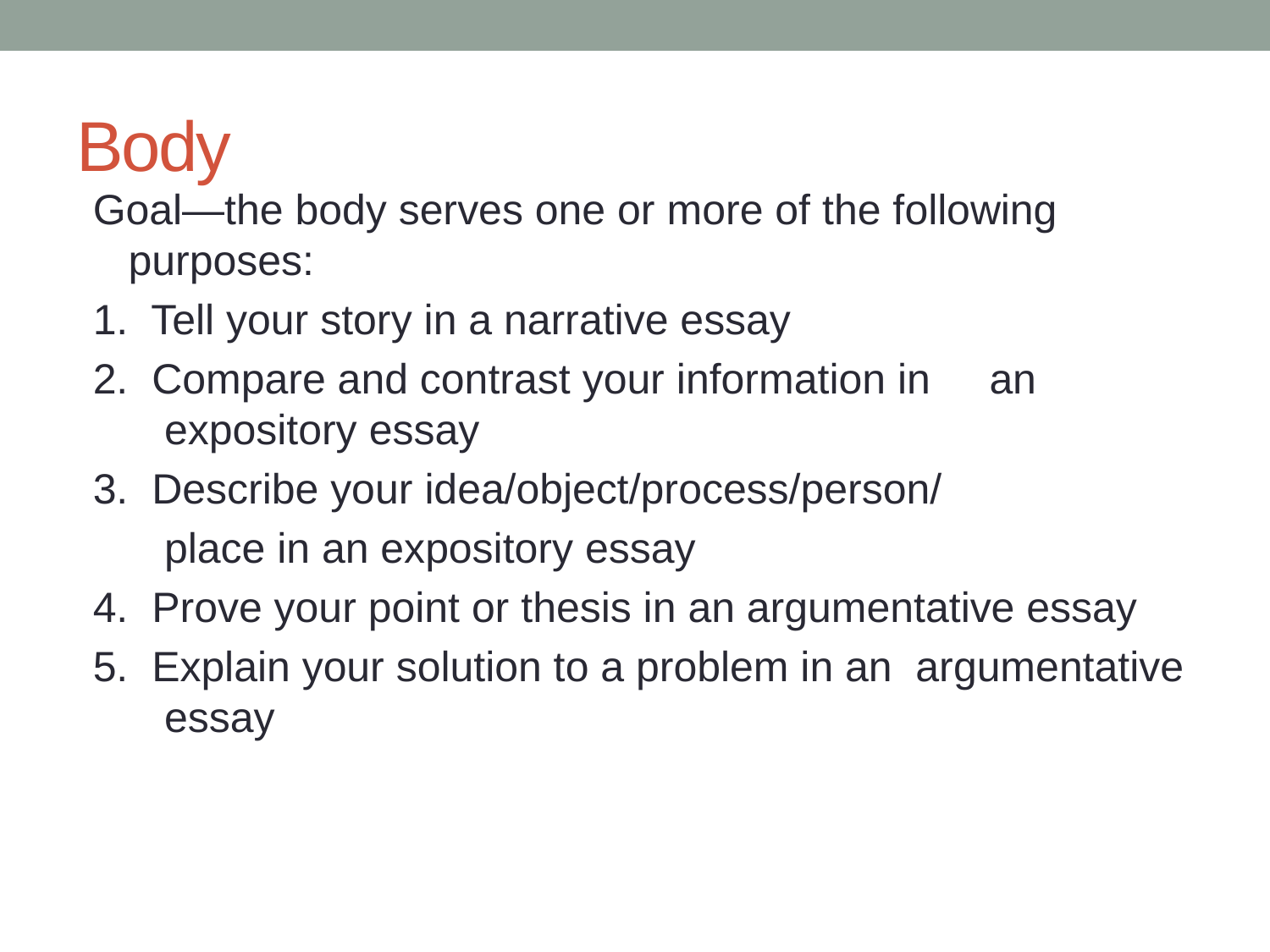

# Body
Goal—the body serves one or more of the following purposes:
1.  Tell your story in a narrative essay
2.  Compare and contrast your information in     an expository essay
3.  Describe your idea/object/process/person/
	place in an expository essay
4.  Prove your point or thesis in an argumentative essay
5.  Explain your solution to a problem in an  argumentative essay